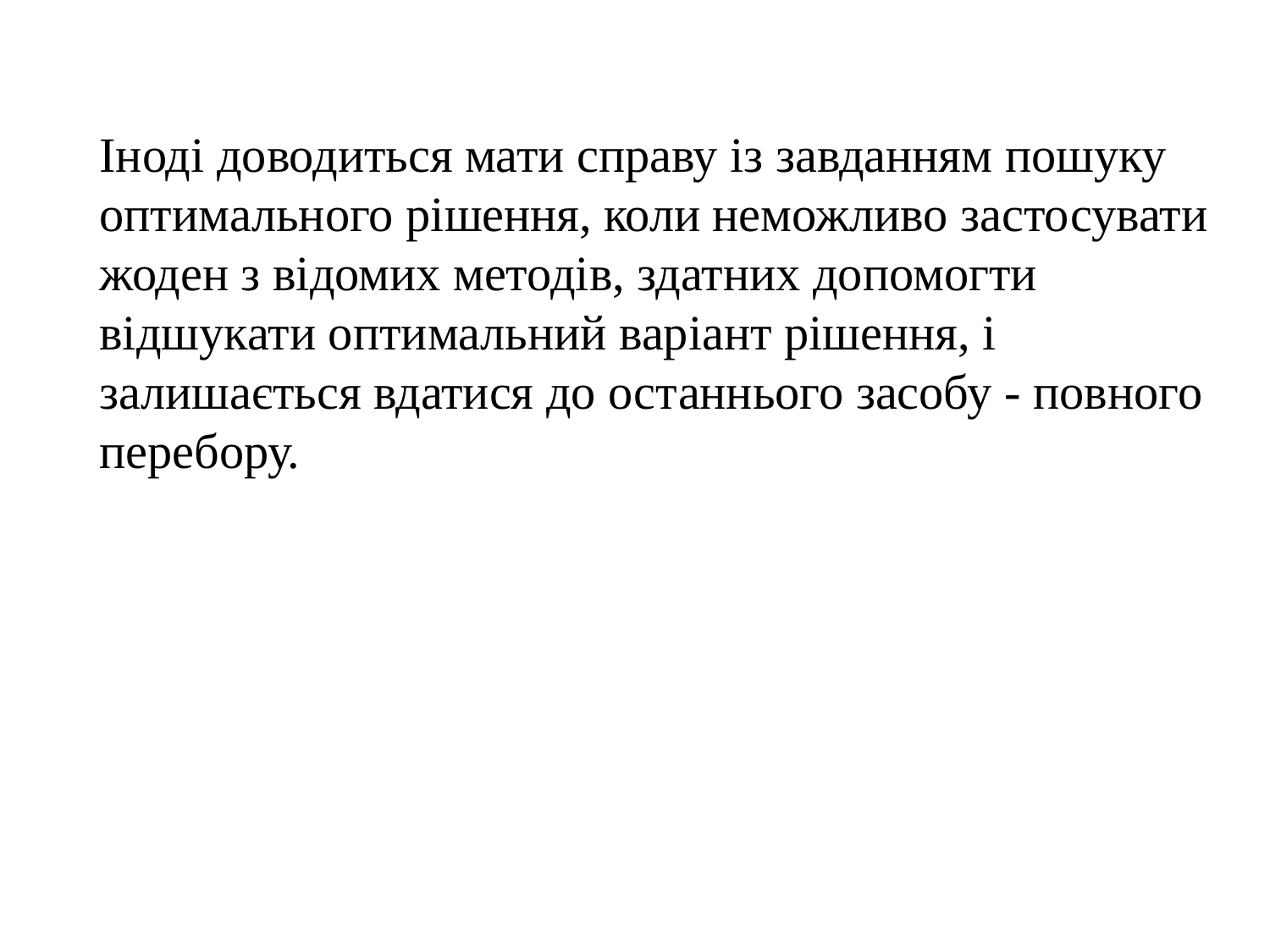

Іноді доводиться мати справу із завданням пошуку оптимального рішення, коли неможливо застосувати жоден з відомих методів, здатних допомогти відшукати оптимальний варіант рішення, і залишається вдатися до останнього засобу - повного перебору.